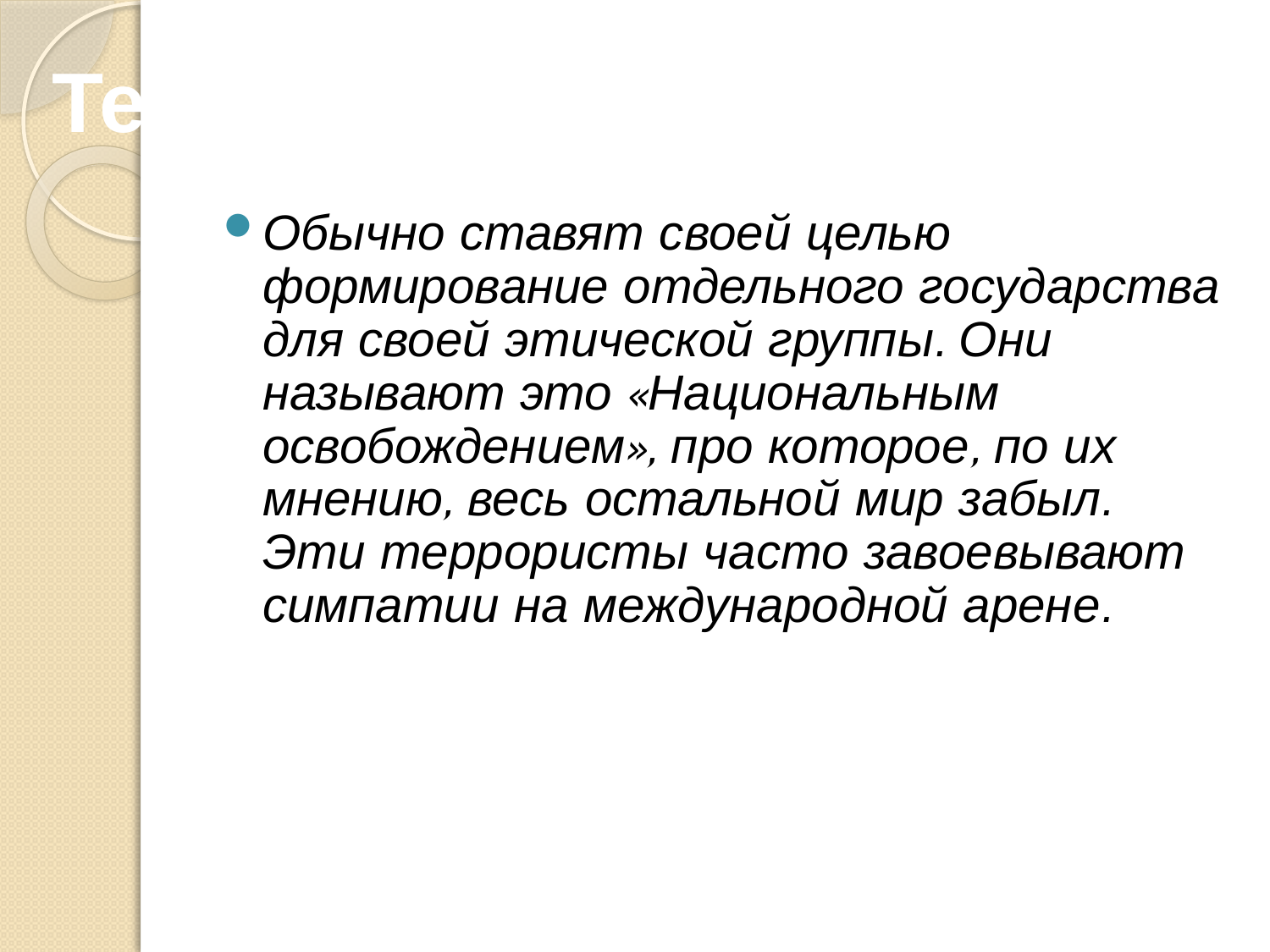

# Террористы-националисты
Обычно ставят своей целью формирование отдельного государства для своей этической группы. Они называют это «Национальным освобождением», про которое, по их мнению, весь остальной мир забыл. Эти террористы часто завоевывают симпатии на международной арене.